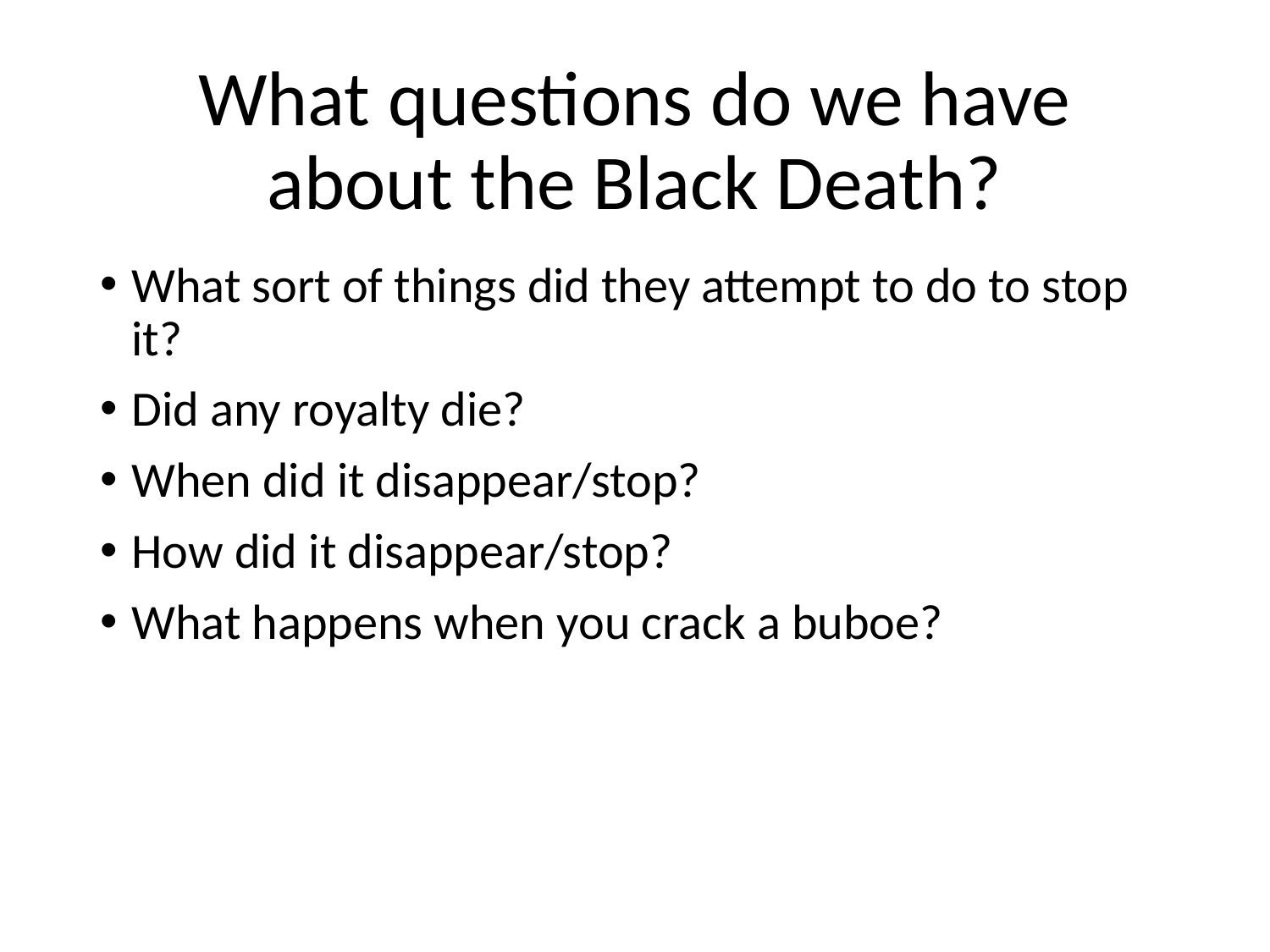

# What questions do we have about the Black Death?
What sort of things did they attempt to do to stop it?
Did any royalty die?
When did it disappear/stop?
How did it disappear/stop?
What happens when you crack a buboe?